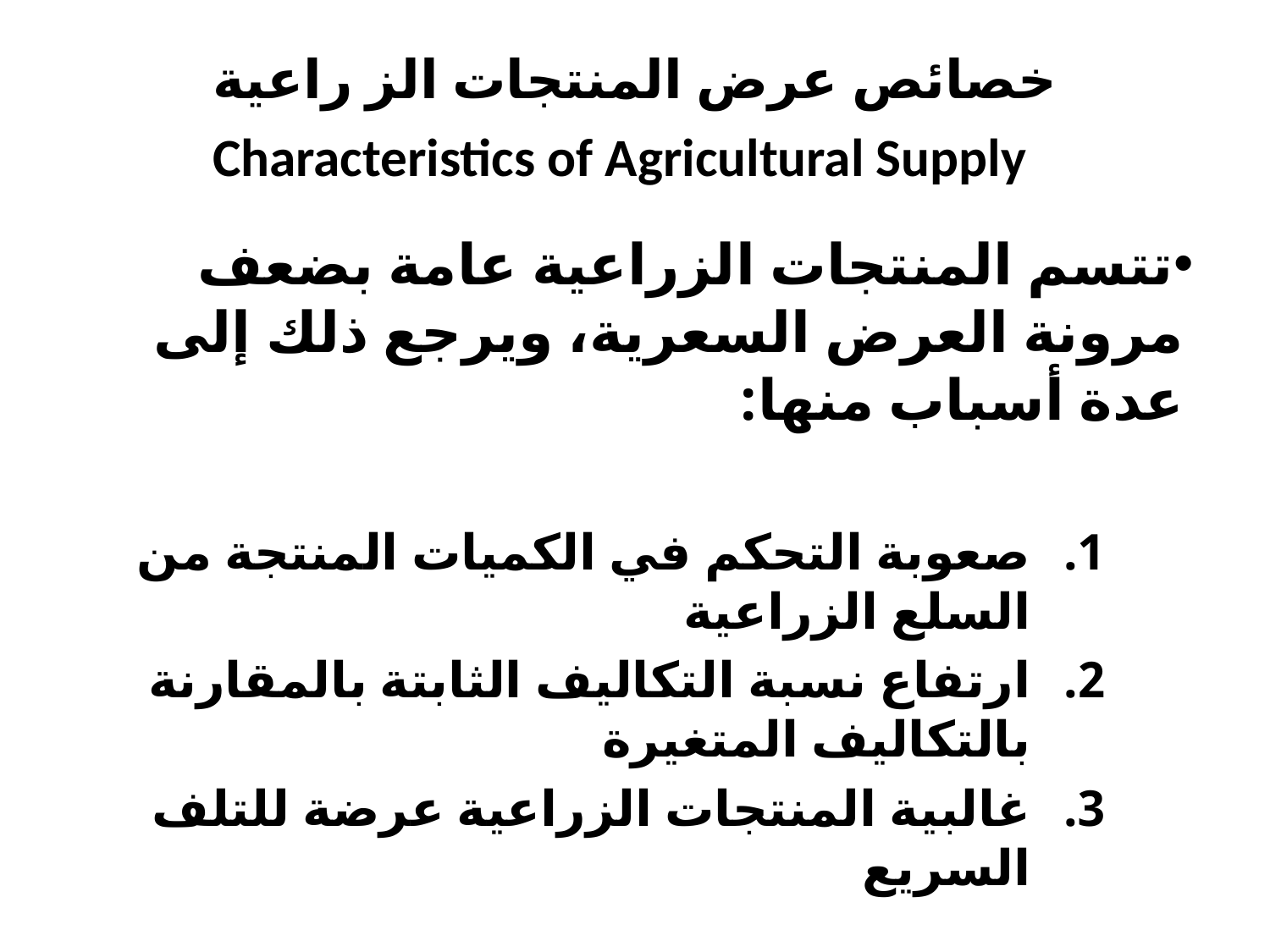

# خصائص عرض المنتجات الز راعية Characteristics of Agricultural Supply
تتسم المنتجات الزراعية عامة بضعف مرونة العرض السعرية، ويرجع ذلك إلى عدة أسباب منها:

صعوبة التحكم في الكميات المنتجة من السلع الزراعية
ارتفاع نسبة التكاليف الثابتة بالمقارنة بالتكاليف المتغيرة
غالبية المنتجات الزراعية عرضة للتلف السريع